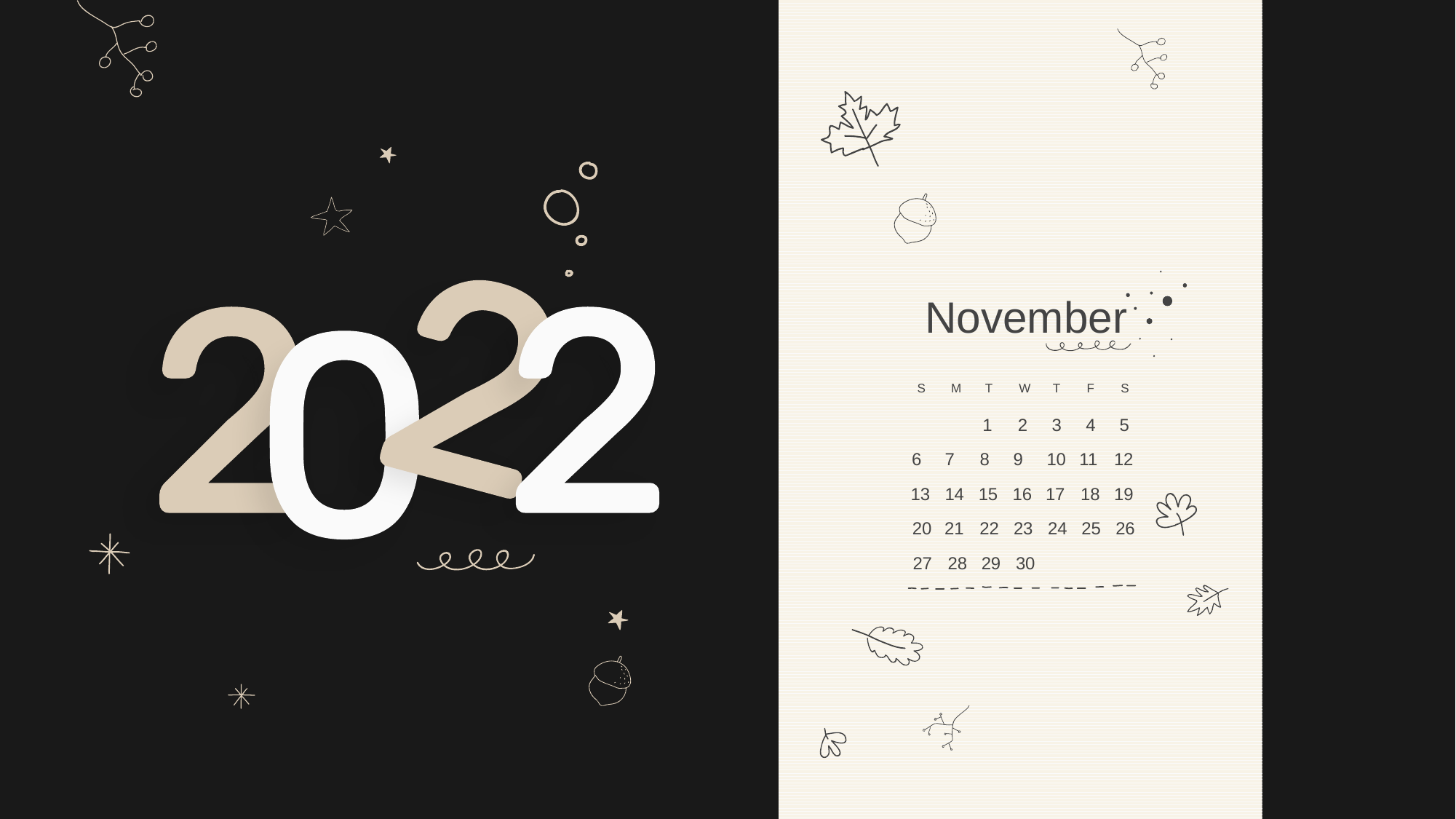

November
S

M

T

W

T

F

S
1

2

3

4

5
6

7

8

9

10

11

12
13

14

15

16

17

18

19
20

21

22

23

24

25

26
27

28

29

30